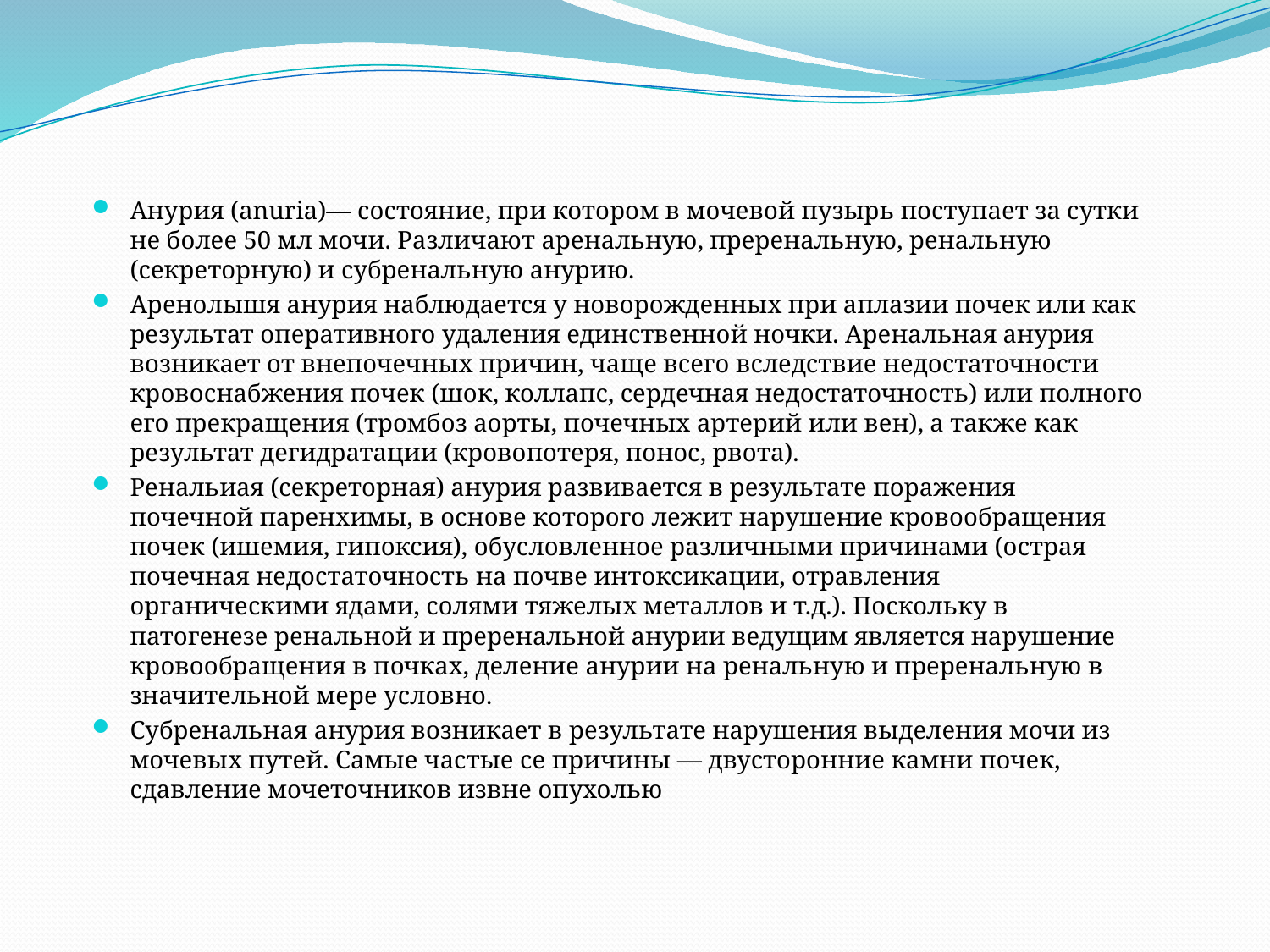

Анурия (anuria)— состояние, при котором в мочевой пузырь поступает за сутки не более 50 мл мочи. Различают аренальную, преренальную, ренальную (секреторную) и субренальную анурию.
Аренолышя анурия наблюдается у новорожденных при аплазии почек или как результат оперативного удаления единственной ночки. Аренальная анурия возникает от внепочечных причин, чаще всего вследствие недостаточности кровоснабжения почек (шок, коллапс, сердечная недостаточность) или полного его прекращения (тромбоз аорты, почечных артерий или вен), а также как результат дегидратации (кровопотеря, понос, рвота).
Ренальиая (секреторная) анурия развивается в результате поражения почечной паренхимы, в основе которого лежит нарушение кровообращения почек (ишемия, гипоксия), обусловленное различными причинами (острая почечная недостаточность на почве интоксикации, отравления органическими ядами, солями тяжелых металлов и т.д.). Поскольку в патогенезе ренальной и преренальной анурии ведущим является нарушение кровообращения в почках, деление анурии на ренальную и преренальную в значительной мере условно.
Субренальная анурия возникает в результате нарушения выделения мочи из мочевых путей. Самые частые се причины — двусторонние камни почек, сдавление мочеточников извне опухолью